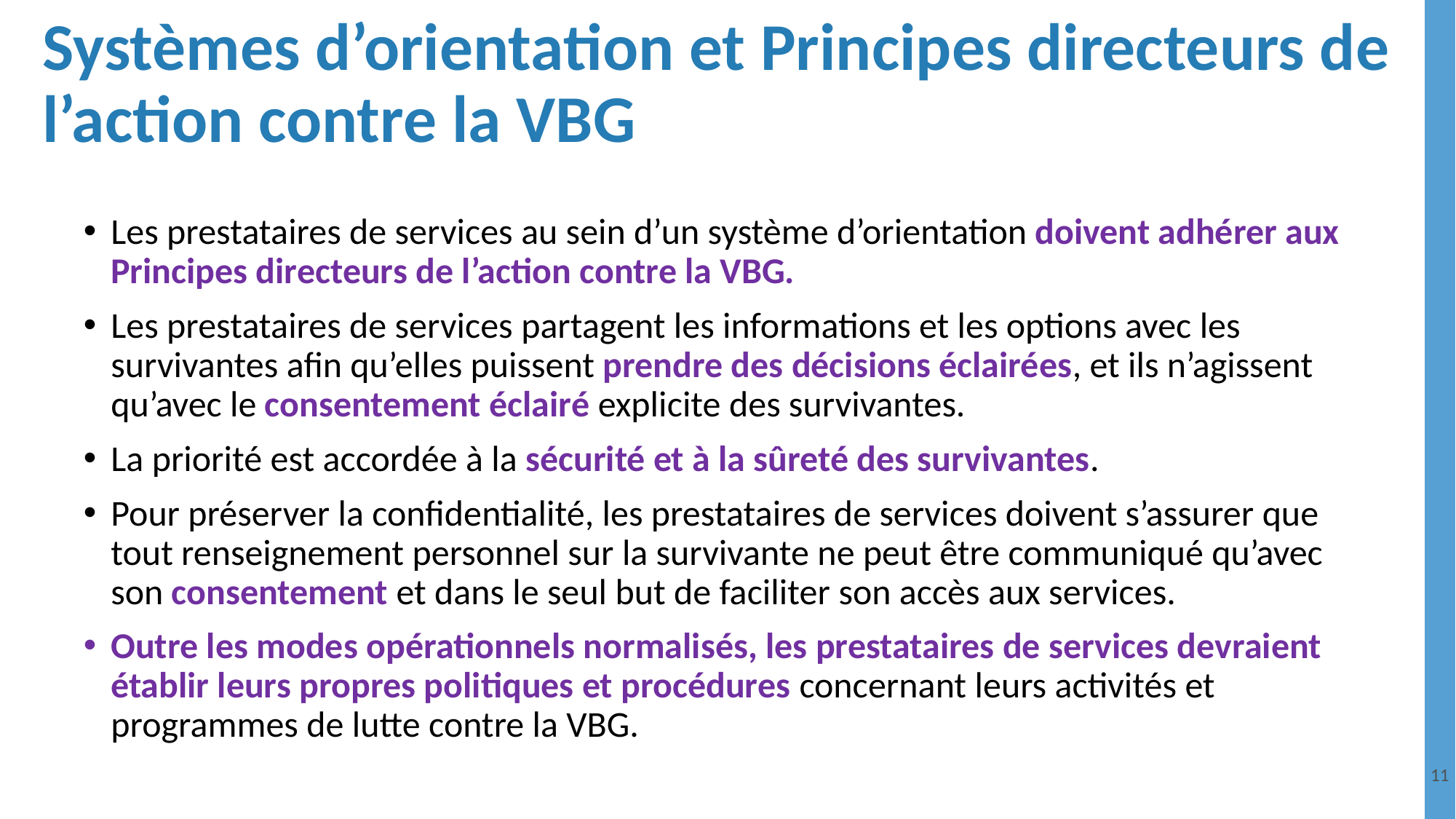

# Systèmes d’orientation et Principes directeurs de l’action contre la VBG
Les prestataires de services au sein d’un système d’orientation doivent adhérer aux Principes directeurs de l’action contre la VBG.
Les prestataires de services partagent les informations et les options avec les survivantes afin qu’elles puissent prendre des décisions éclairées, et ils n’agissent qu’avec le consentement éclairé explicite des survivantes.
La priorité est accordée à la sécurité et à la sûreté des survivantes.
Pour préserver la confidentialité, les prestataires de services doivent s’assurer que tout renseignement personnel sur la survivante ne peut être communiqué qu’avec son consentement et dans le seul but de faciliter son accès aux services.
Outre les modes opérationnels normalisés, les prestataires de services devraient établir leurs propres politiques et procédures concernant leurs activités et programmes de lutte contre la VBG.

11.